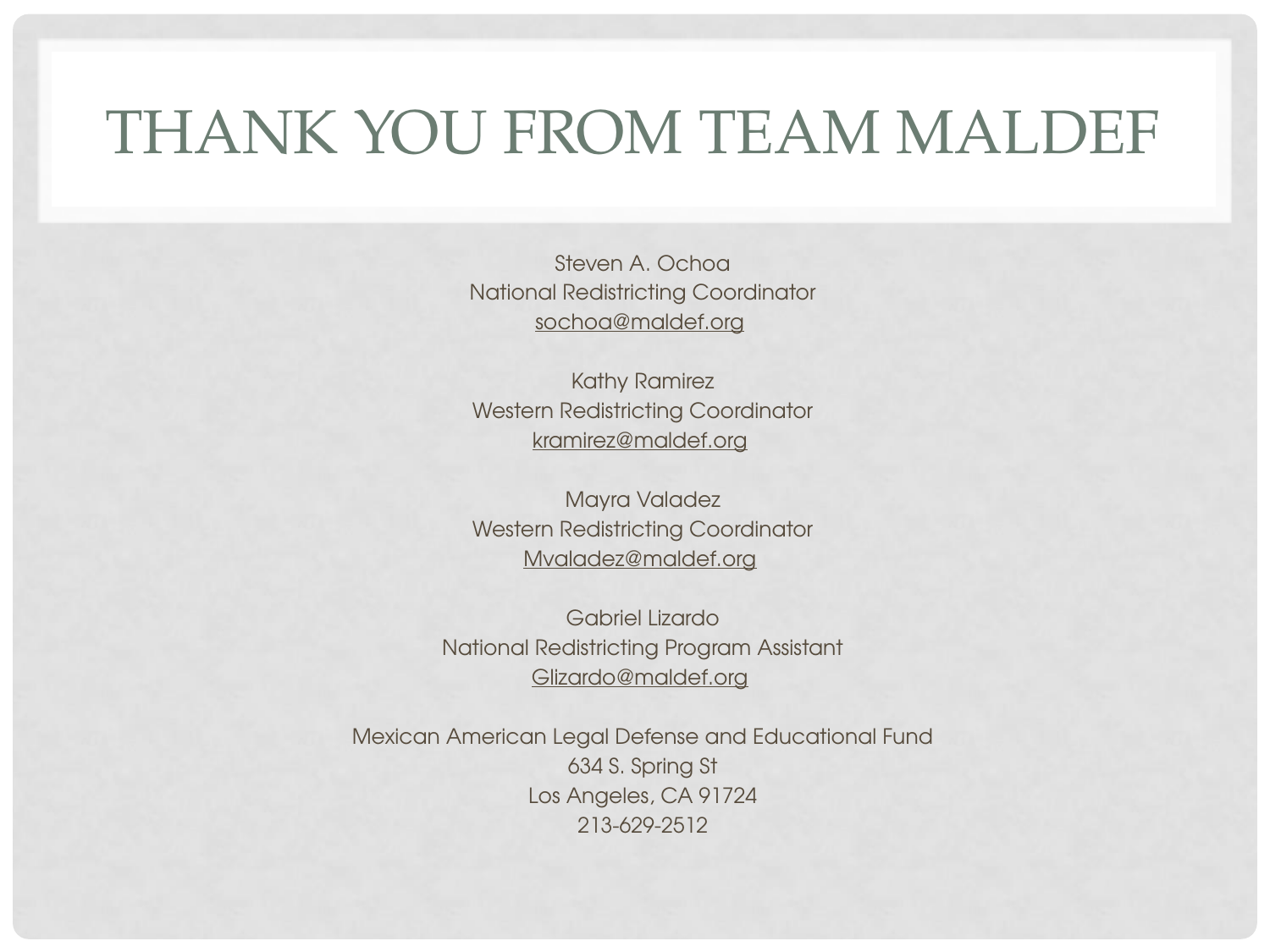

# Thank You FROM TEAM MALDEF
Steven A. Ochoa
National Redistricting Coordinator
sochoa@maldef.org

Kathy Ramirez
Western Redistricting Coordinator
kramirez@maldef.org

Mayra Valadez
Western Redistricting Coordinator
Mvaladez@maldef.org

Gabriel Lizardo
National Redistricting Program Assistant
Glizardo@maldef.org

Mexican American Legal Defense and Educational Fund
634 S. Spring St
Los Angeles, CA 91724
213-629-2512